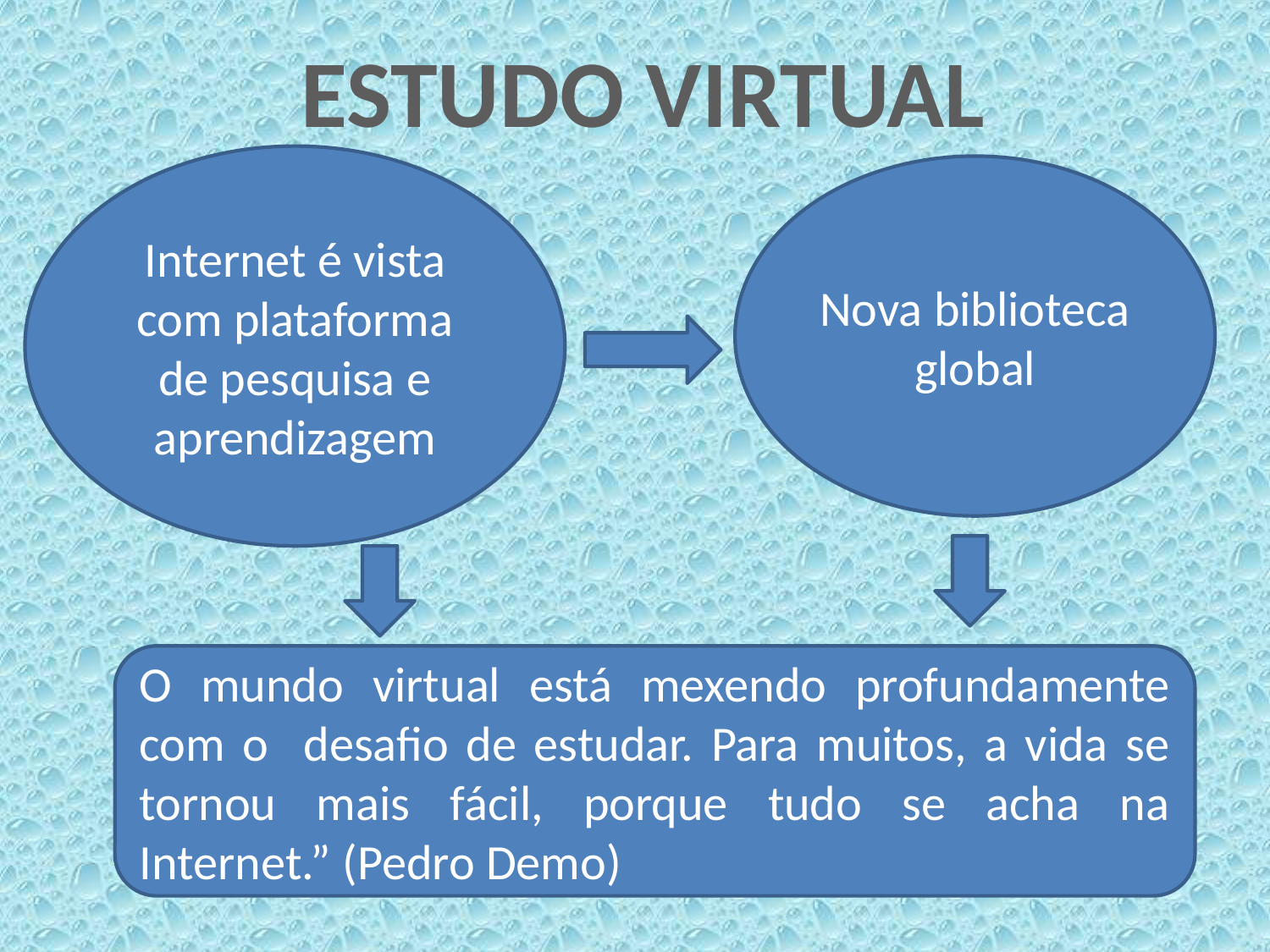

ESTUDO VIRTUAL
Internet é vista com plataforma de pesquisa e aprendizagem
Nova biblioteca global

O mundo virtual está mexendo profundamente com o  desafio de estudar. Para muitos, a vida se tornou mais fácil, porque tudo se acha na Internet.” (Pedro Demo)